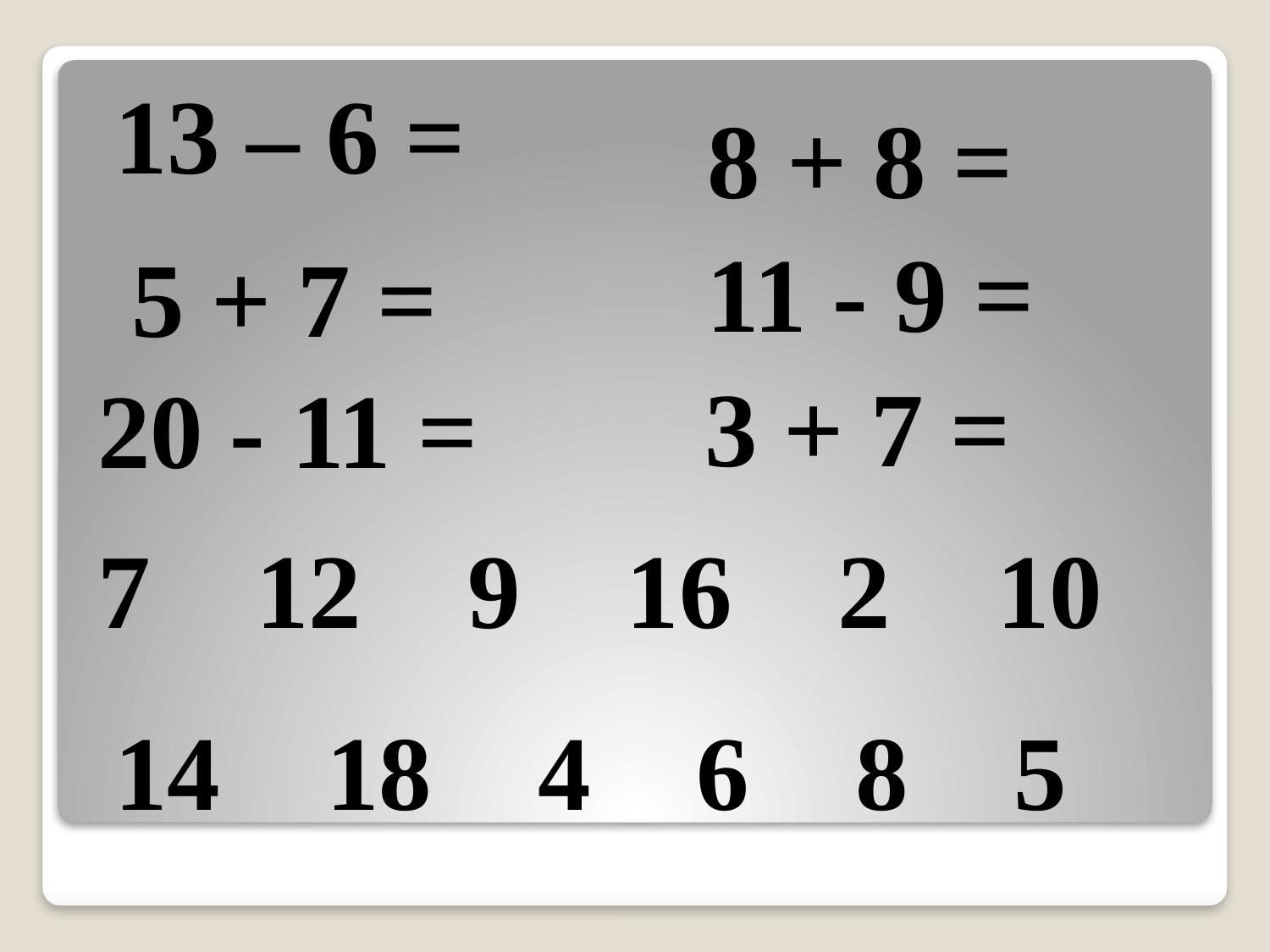

# 13 – 6 =
8 + 8 =
11 - 9 =
5 + 7 =
3 + 7 =
20 - 11 =
7    12    9    16    2    10
14    18    4    6    8    5